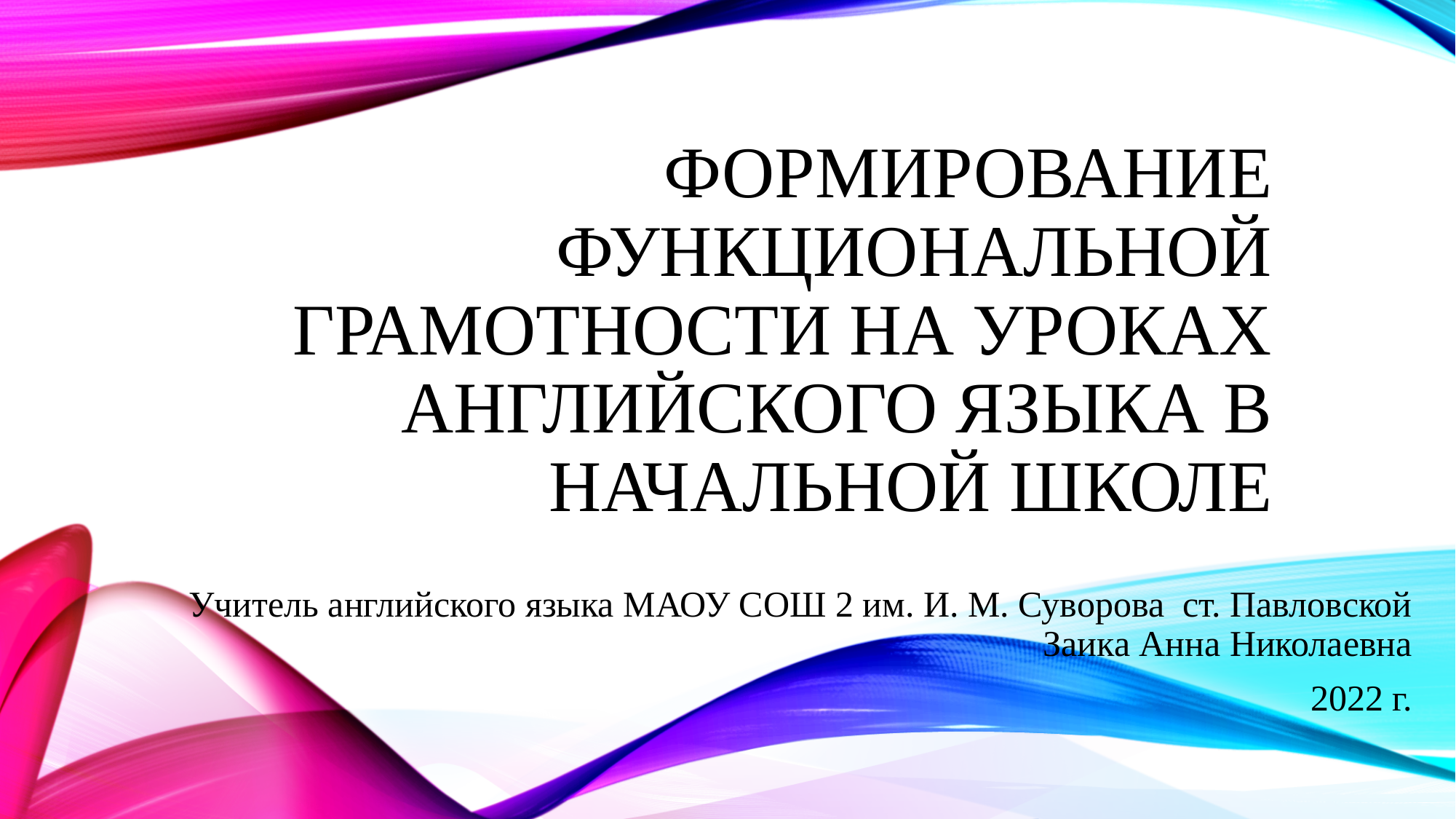

# Формирование функциональной грамотности на уроках английского языка в начальной школе
Учитель английского языка МАОУ СОШ 2 им. И. М. Суворова  ст. Павловской Заика Анна Николаевна
2022 г.